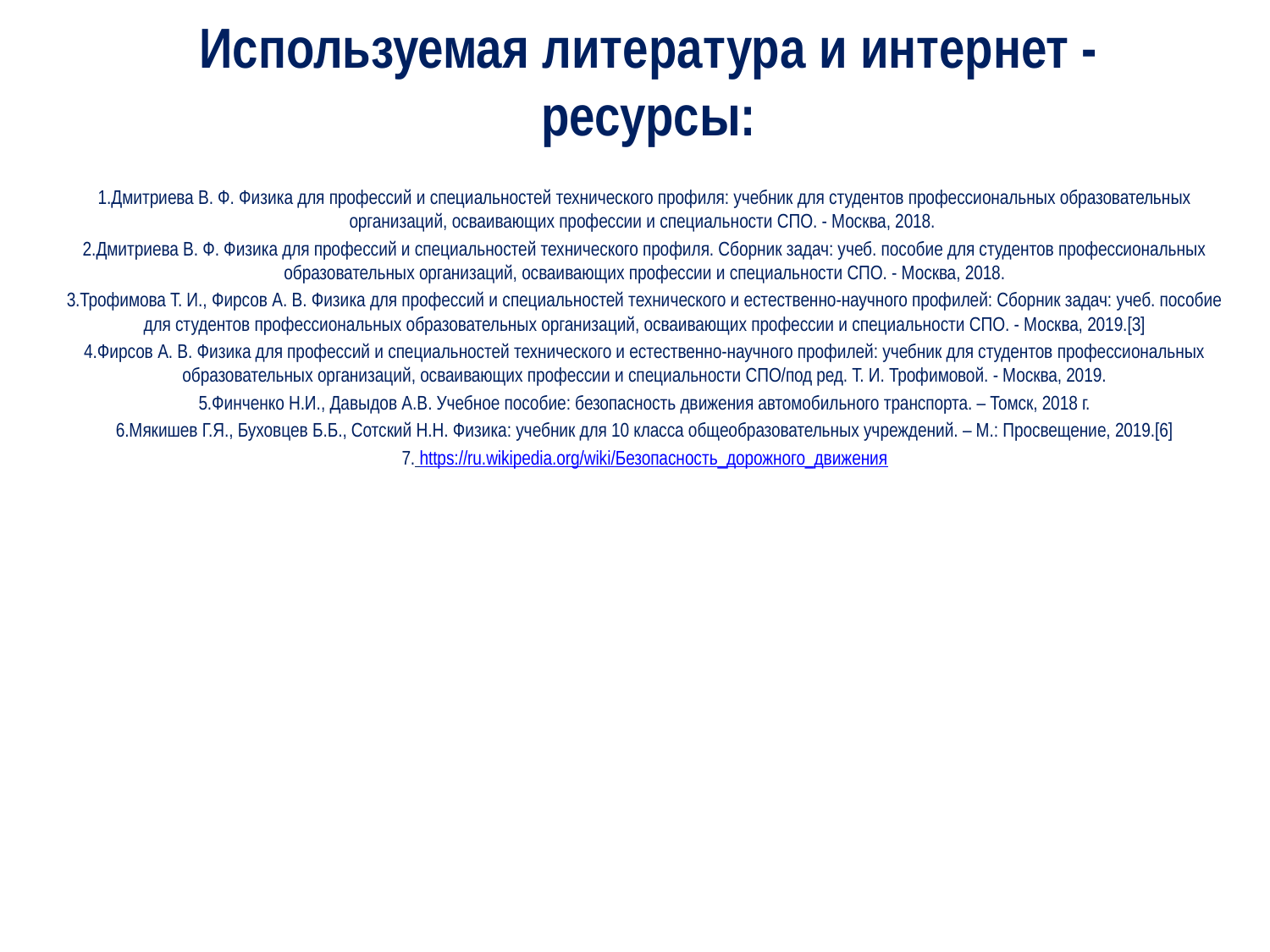

# Используемая литература и интернет - ресурсы:
1.Дмитриева В. Ф. Физика для профессий и специальностей технического профиля: учебник для студентов профессиональных образовательных организаций, осваивающих профессии и специальности СПО. - Москва, 2018.
2.Дмитриева В. Ф. Физика для профессий и специальностей технического профиля. Сборник задач: учеб. пособие для студентов профессиональных образовательных организаций, осваивающих профессии и специальности СПО. - Москва, 2018.
3.Трофимова Т. И., Фирсов А. В. Физика для профессий и специальностей технического и естественно-научного профилей: Сборник задач: учеб. пособие для студентов профессиональных образовательных организаций, осваивающих профессии и специальности СПО. - Москва, 2019.[3]
4.Фирсов А. В. Физика для профессий и специальностей технического и естественно-научного профилей: учебник для студентов профессиональных образовательных организаций, осваивающих профессии и специальности СПО/под ред. Т. И. Трофимовой. - Москва, 2019.
5.Финченко Н.И., Давыдов А.В. Учебное пособие: безопасность движения автомобильного транспорта. – Томск, 2018 г.
6.Мякишев Г.Я., Буховцев Б.Б., Сотский Н.Н. Физика: учебник для 10 класса общеобразовательных учреждений. – М.: Просвещение, 2019.[6]
7. https://ru.wikipedia.org/wiki/Безопасность_дорожного_движения